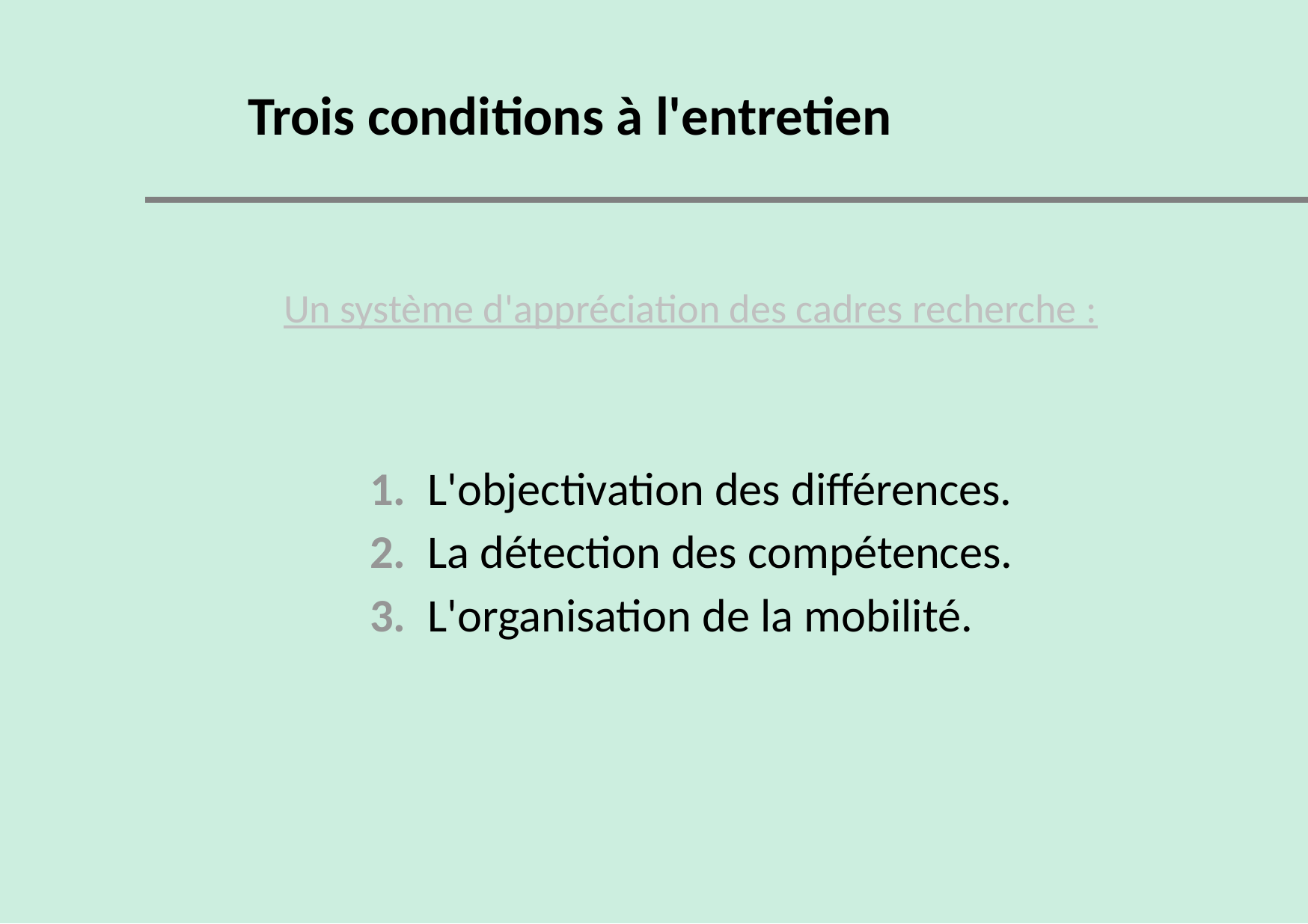

Trois conditions à l'entretien

Un système d'appréciation des cadres recherche :
1.  L'objectivation des différences.
2.  La détection des compétences.
3.  L'organisation de la mobilité.